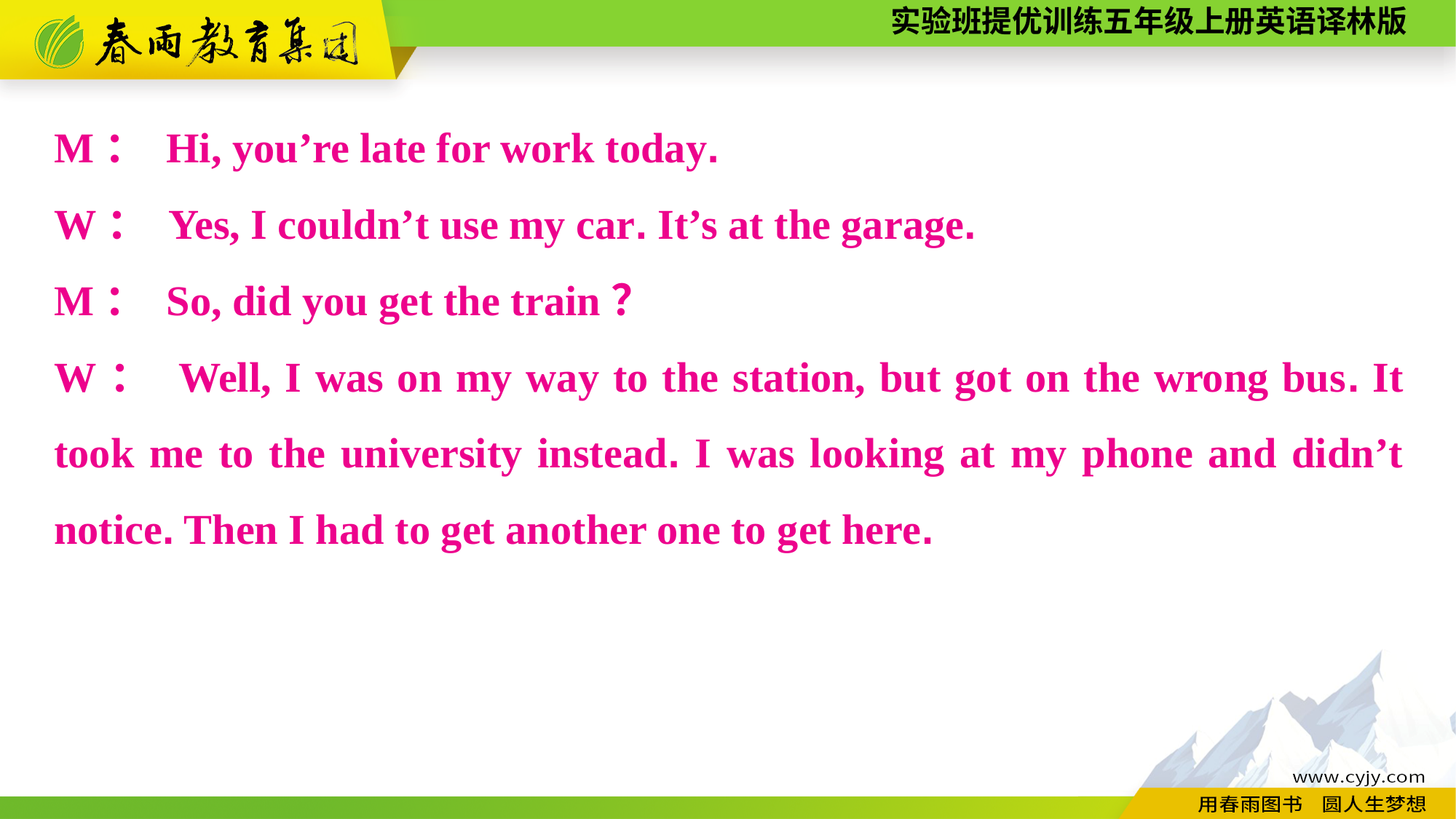

M： Hi, you’re late for work today.
W： Yes, I couldn’t use my car. It’s at the garage.
M： So, did you get the train？
W： Well, I was on my way to the station, but got on the wrong bus. It took me to the university instead. I was looking at my phone and didn’t notice. Then I had to get another one to get here.